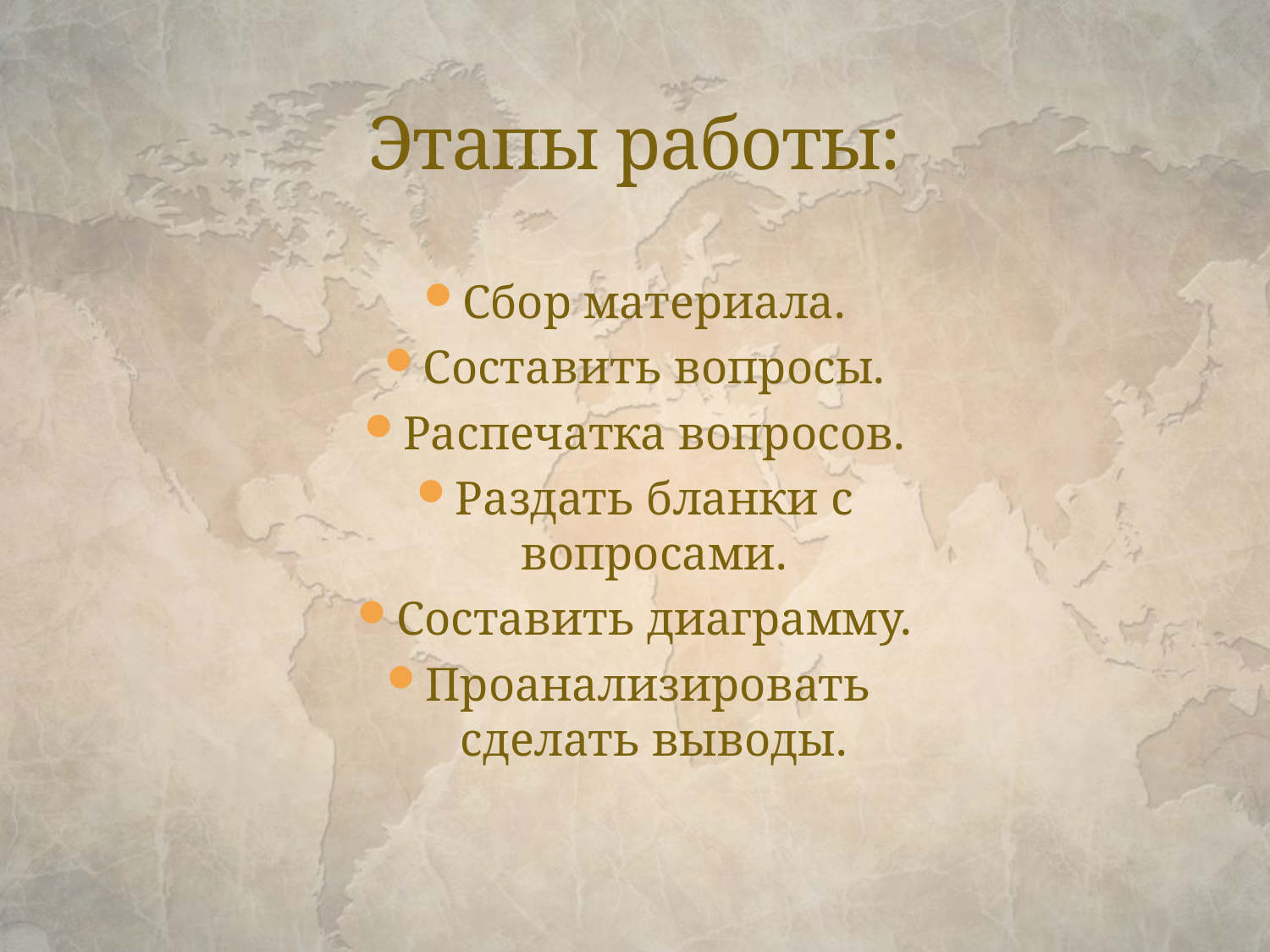

# Этапы работы:
Сбор материала.
Составить вопросы.
Распечатка вопросов.
Раздать бланки с вопросами.
Составить диаграмму.
Проанализировать
сделать выводы.